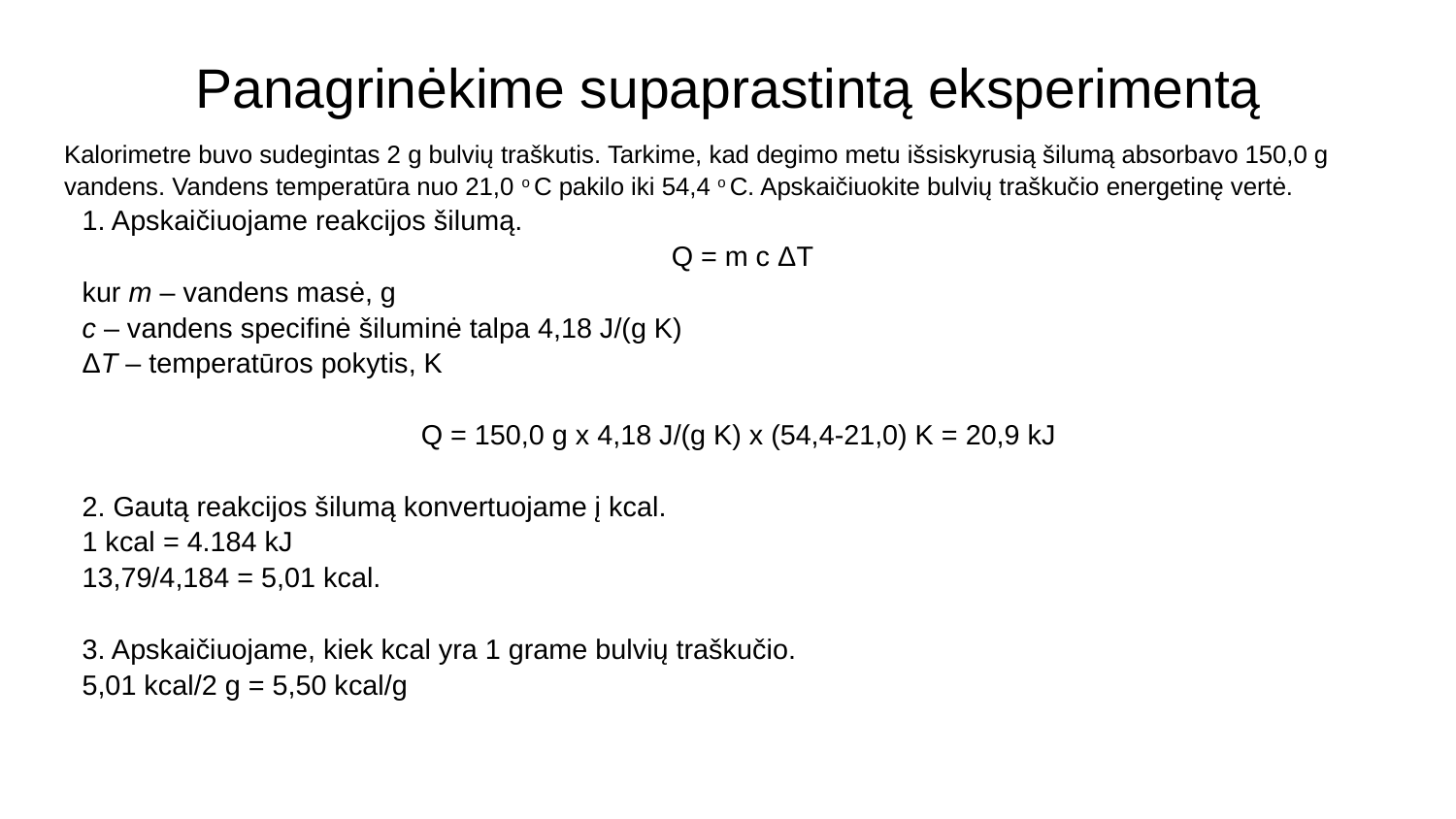

# Panagrinėkime supaprastintą eksperimentą
Kalorimetre buvo sudegintas 2 g bulvių traškutis. Tarkime, kad degimo metu išsiskyrusią šilumą absorbavo 150,0 g vandens. Vandens temperatūra nuo 21,0 o C pakilo iki 54,4 o C. Apskaičiuokite bulvių traškučio energetinę vertė.
1. Apskaičiuojame reakcijos šilumą.
Q = m c ΔT
kur m – vandens masė, g
c – vandens specifinė šiluminė talpa 4,18 J/(g K)
ΔT – temperatūros pokytis, K

Q = 150,0 g x 4,18 J/(g K) x (54,4-21,0) K = 20,9 kJ

2. Gautą reakcijos šilumą konvertuojame į kcal.
1 kcal = 4.184 kJ
13,79/4,184 = 5,01 kcal.

3. Apskaičiuojame, kiek kcal yra 1 grame bulvių traškučio.
5,01 kcal/2 g = 5,50 kcal/g